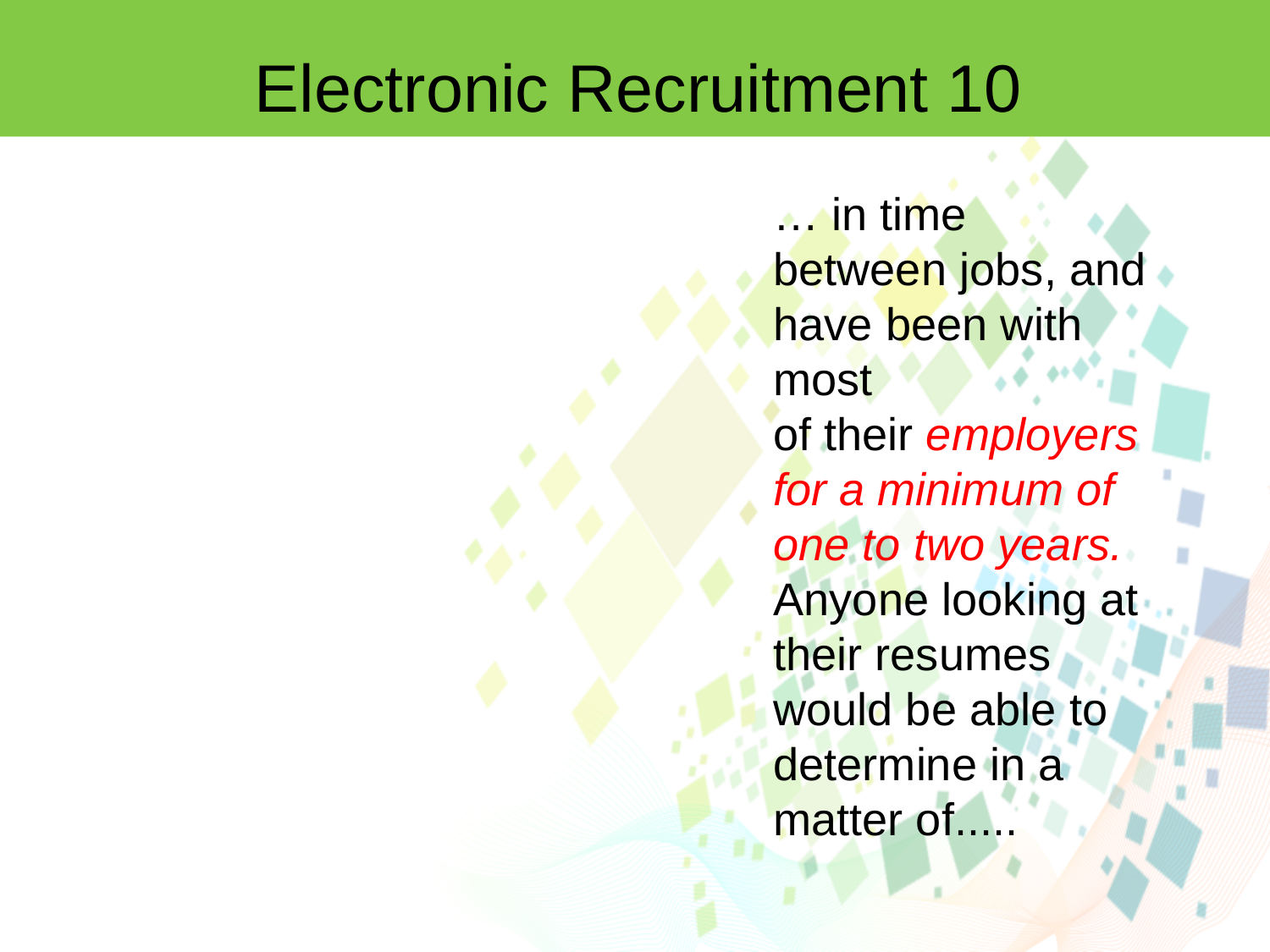

Electronic Recruitment 10
… in time between jobs, and have been with most
of their employers for a minimum of one to two years. Anyone looking at their resumes would be able to determine in a matter of.....